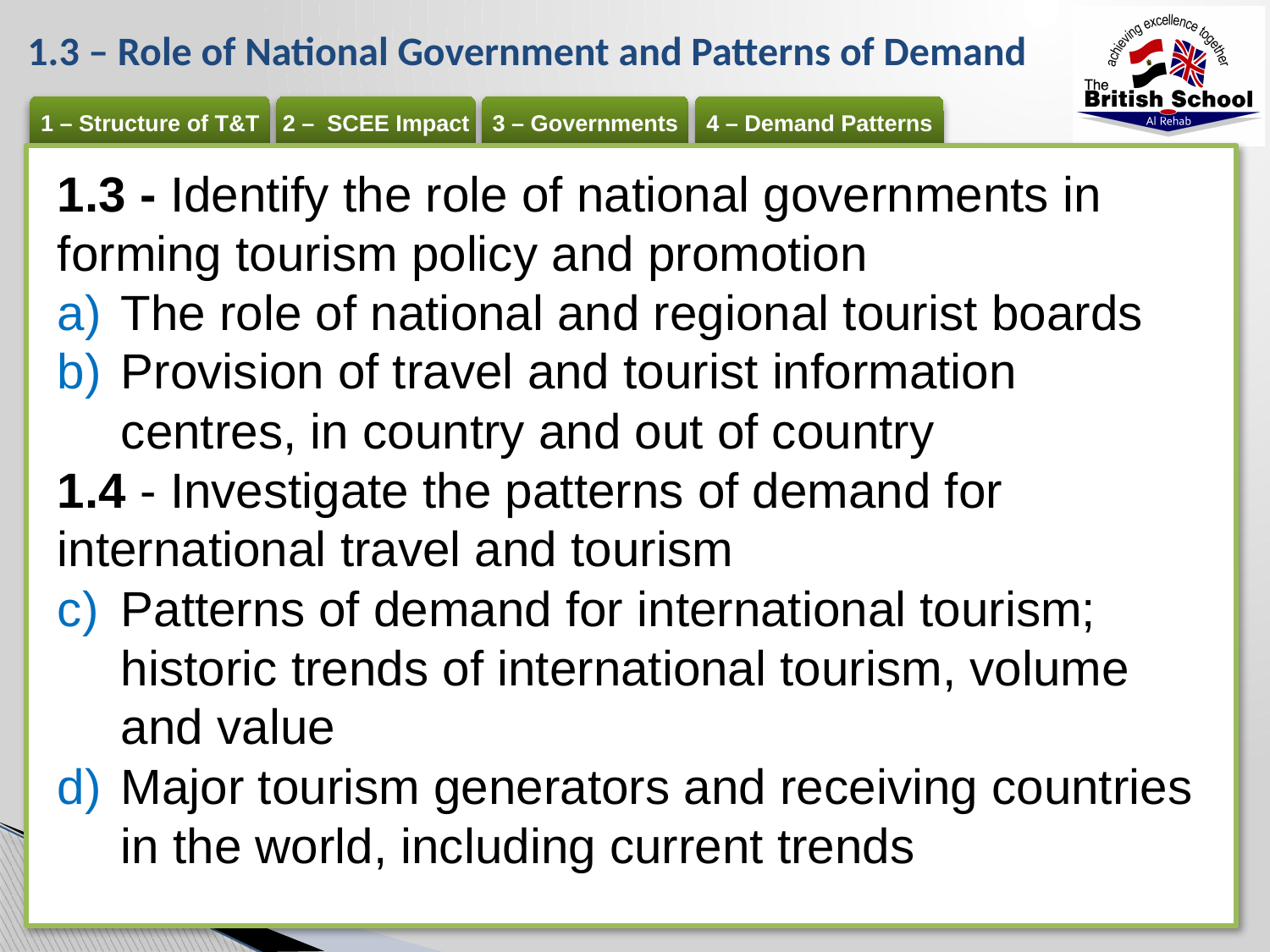

# 1.3 – Role of National Government and Patterns of Demand
1.3 - Identify the role of national governments in forming tourism policy and promotion
The role of national and regional tourist boards
Provision of travel and tourist information centres, in country and out of country
1.4 - Investigate the patterns of demand for international travel and tourism
Patterns of demand for international tourism; historic trends of international tourism, volume and value
Major tourism generators and receiving countries in the world, including current trends